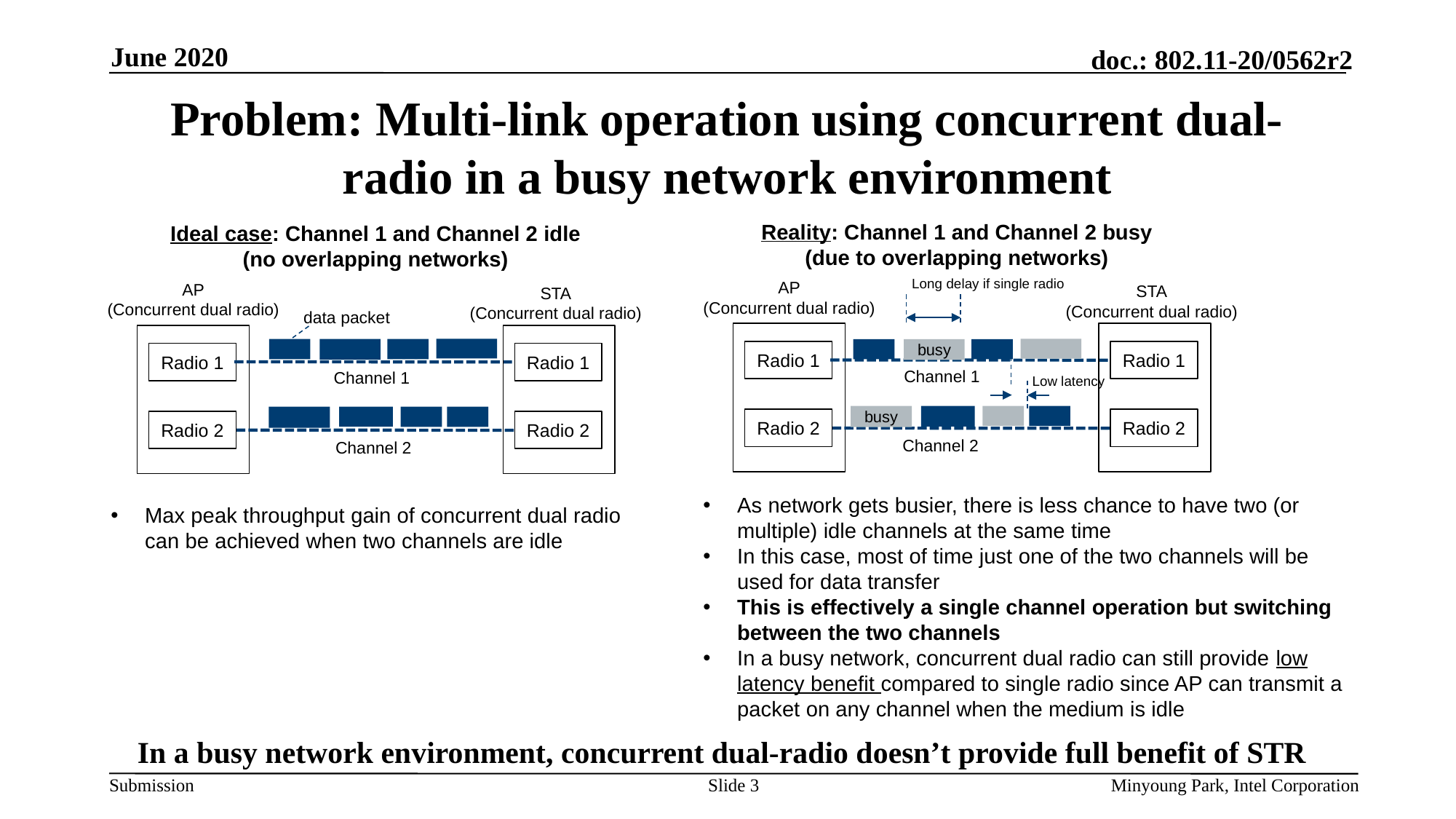

June 2020
# Problem: Multi-link operation using concurrent dual-radio in a busy network environment
Reality: Channel 1 and Channel 2 busy
(due to overlapping networks)
Ideal case: Channel 1 and Channel 2 idle
(no overlapping networks)
Long delay if single radio
AP
(Concurrent dual radio)
AP
(Concurrent dual radio)
STA
(Concurrent dual radio)
STA
(Concurrent dual radio)
data packet

busy

Radio 1
Radio 1
Radio 1
Radio 1
Channel 1
Channel 1
Low latency
busy

Radio 2
Radio 2
Radio 2
Radio 2
Channel 2
Channel 2
As network gets busier, there is less chance to have two (or multiple) idle channels at the same time
In this case, most of time just one of the two channels will be used for data transfer
This is effectively a single channel operation but switching between the two channels
In a busy network, concurrent dual radio can still provide low latency benefit compared to single radio since AP can transmit a packet on any channel when the medium is idle
Max peak throughput gain of concurrent dual radio can be achieved when two channels are idle
In a busy network environment, concurrent dual-radio doesn’t provide full benefit of STR
Slide 3
Minyoung Park, Intel Corporation